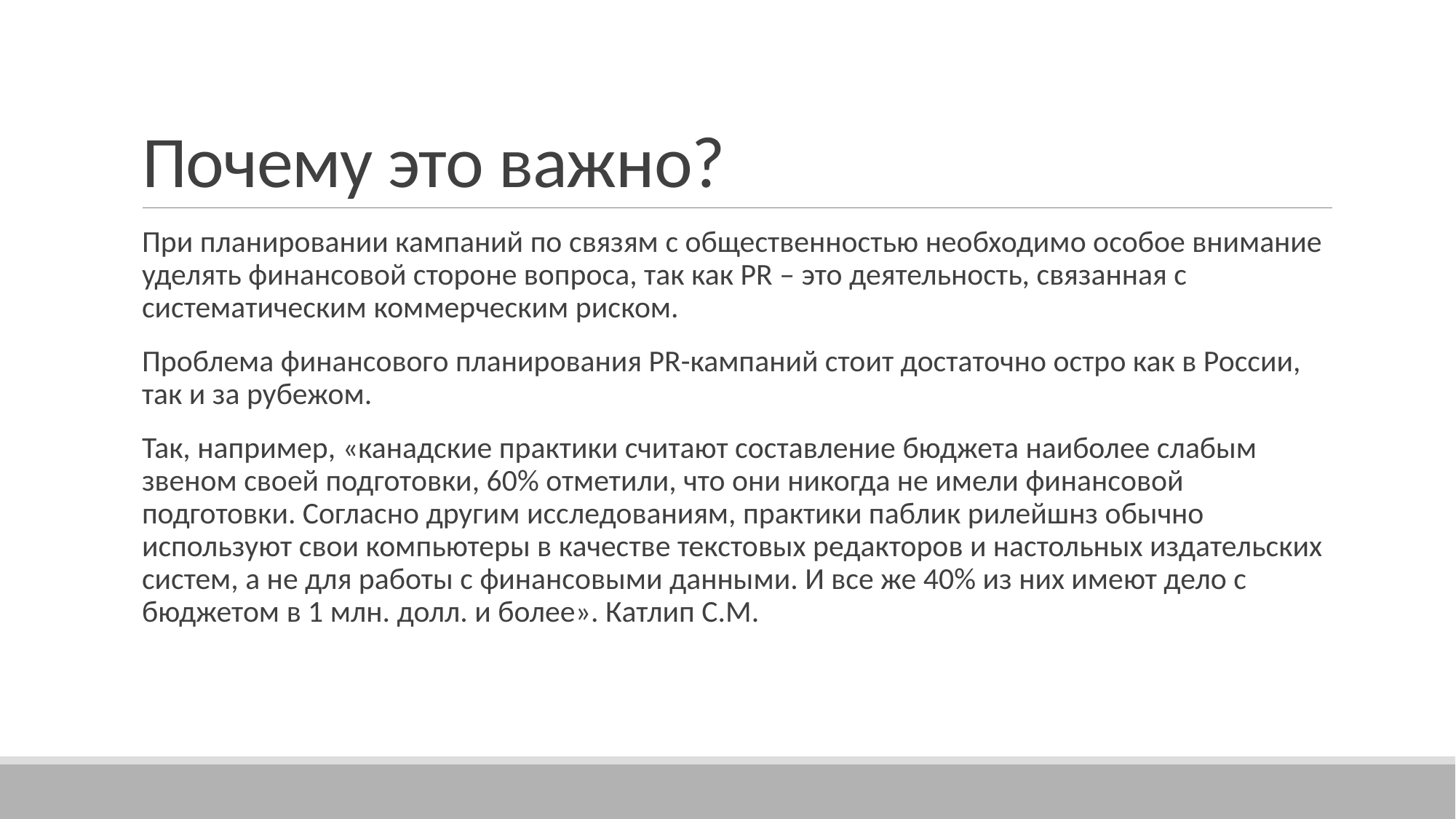

# Почему это важно?
При планировании кампаний по связям с общественностью необходимо особое внимание уделять финансовой стороне вопроса, так как PR – это деятельность, связанная с систематическим коммерческим риском.
Проблема финансового планирования PR-кампаний стоит достаточно остро как в России, так и за рубежом.
Так, например, «канадские практики считают составление бюджета наиболее слабым звеном своей подготовки, 60% отметили, что они никогда не имели финансовой подготовки. Согласно другим исследованиям, практики паблик рилейшнз обычно используют свои компьютеры в качестве текстовых редакторов и настольных издательских систем, а не для работы с финансовыми данными. И все же 40% из них имеют дело с бюджетом в 1 млн. долл. и более». Катлип С.М.